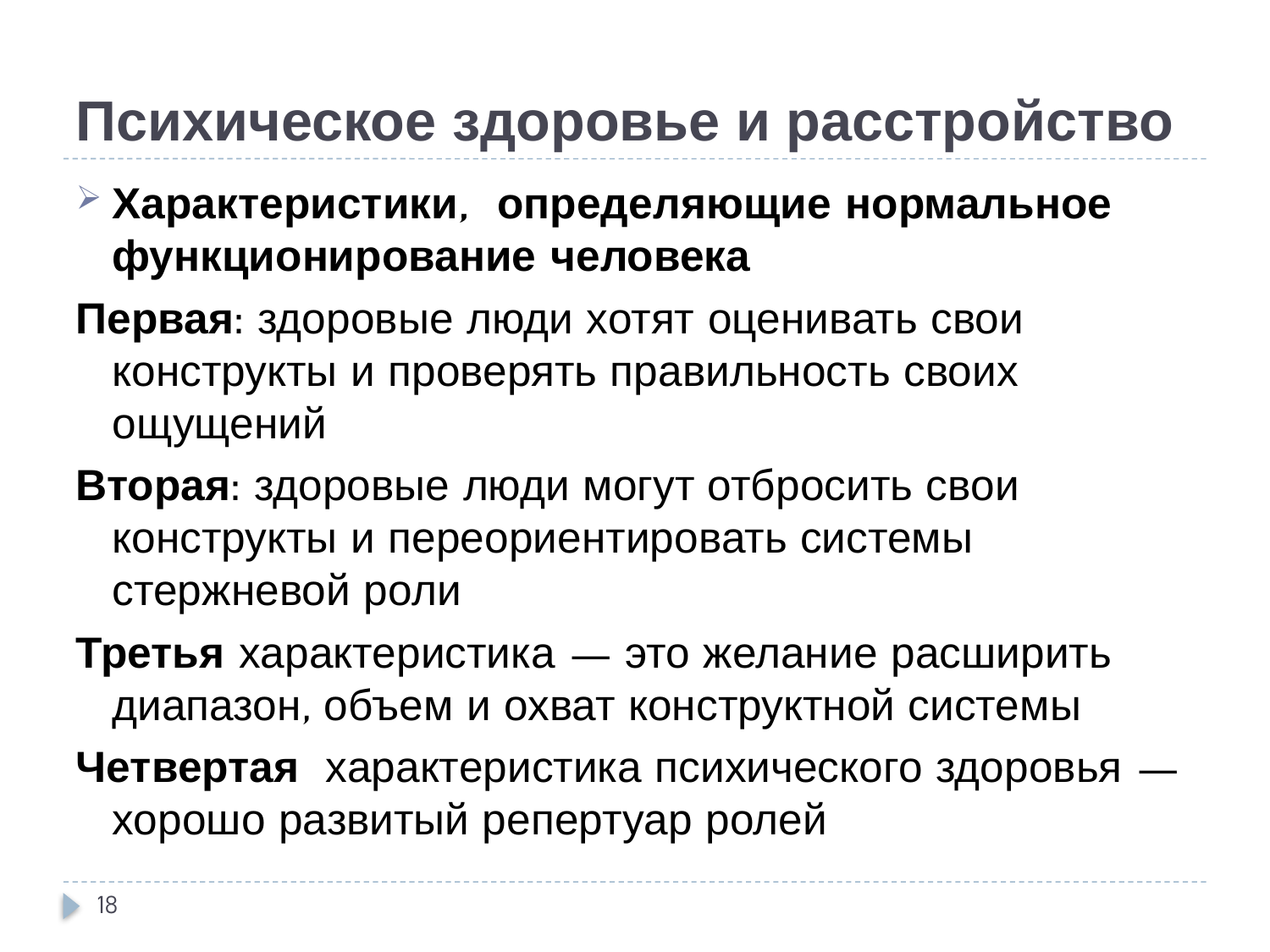

# Психическое здоровье и расстройство
Характеристики,  определяющие нормальное функционирование человека
Первая: здоровые люди хотят оценивать свои конструкты и проверять правильность своих ощущений
Вторая: здоровые люди могут отбросить свои конструкты и переориентировать системы стержневой роли
Третья характеристика — это желание расширить диапазон, объем и охват конструктной системы
Четвертая  характеристика психического здоровья — хорошо развитый репертуар ролей
18